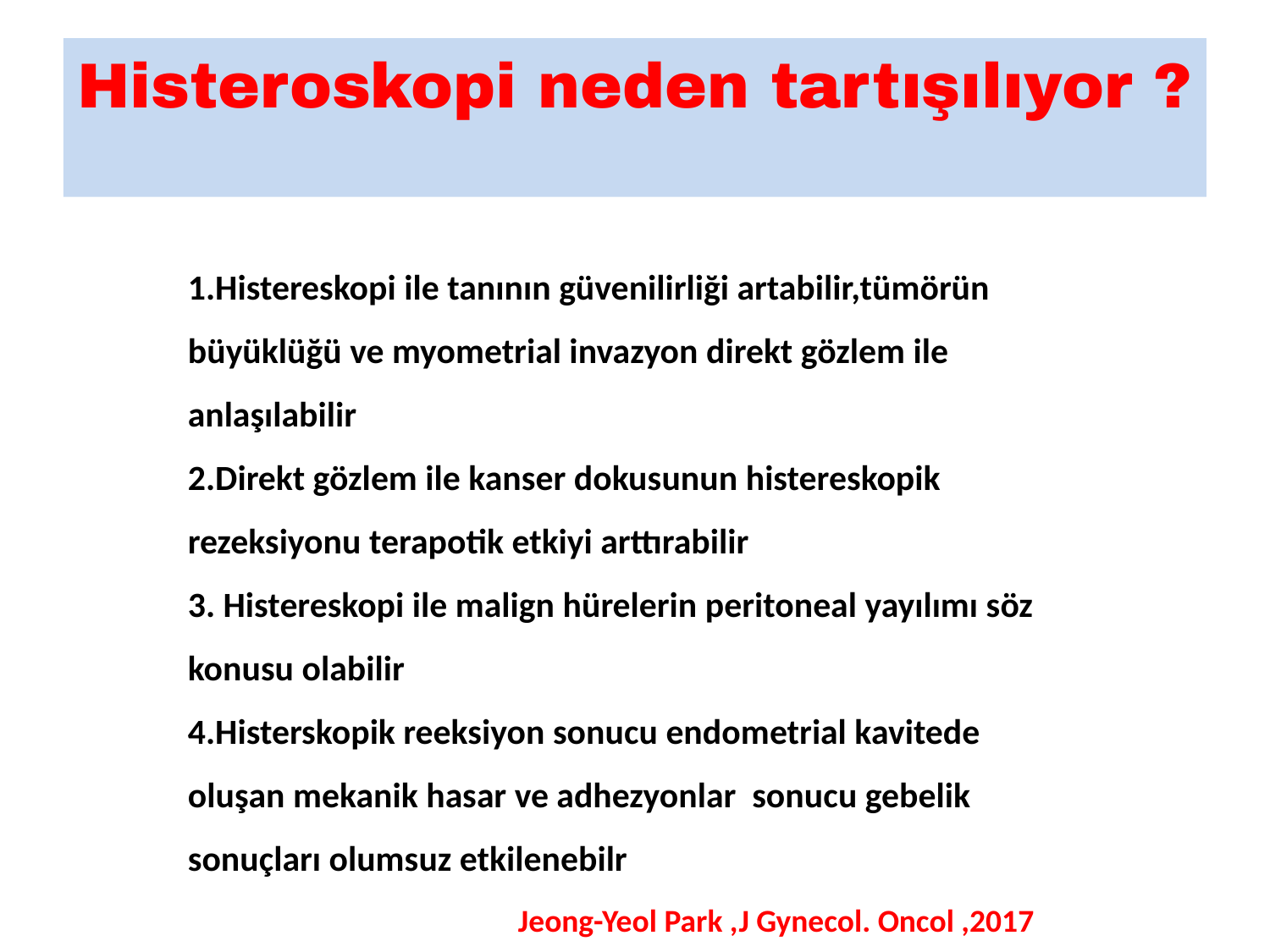

Histeroskopi neden tartışılıyor ?
1.Histereskopi ile tanının güvenilirliği artabilir,tümörün büyüklüğü ve myometrial invazyon direkt gözlem ile anlaşılabilir
2.Direkt gözlem ile kanser dokusunun histereskopik rezeksiyonu terapotik etkiyi arttırabilir
3. Histereskopi ile malign hürelerin peritoneal yayılımı söz konusu olabilir
4.Histerskopik reeksiyon sonucu endometrial kavitede oluşan mekanik hasar ve adhezyonlar  sonucu gebelik sonuçları olumsuz etkilenebilr

 Jeong-Yeol Park ,J Gynecol. Oncol ,2017